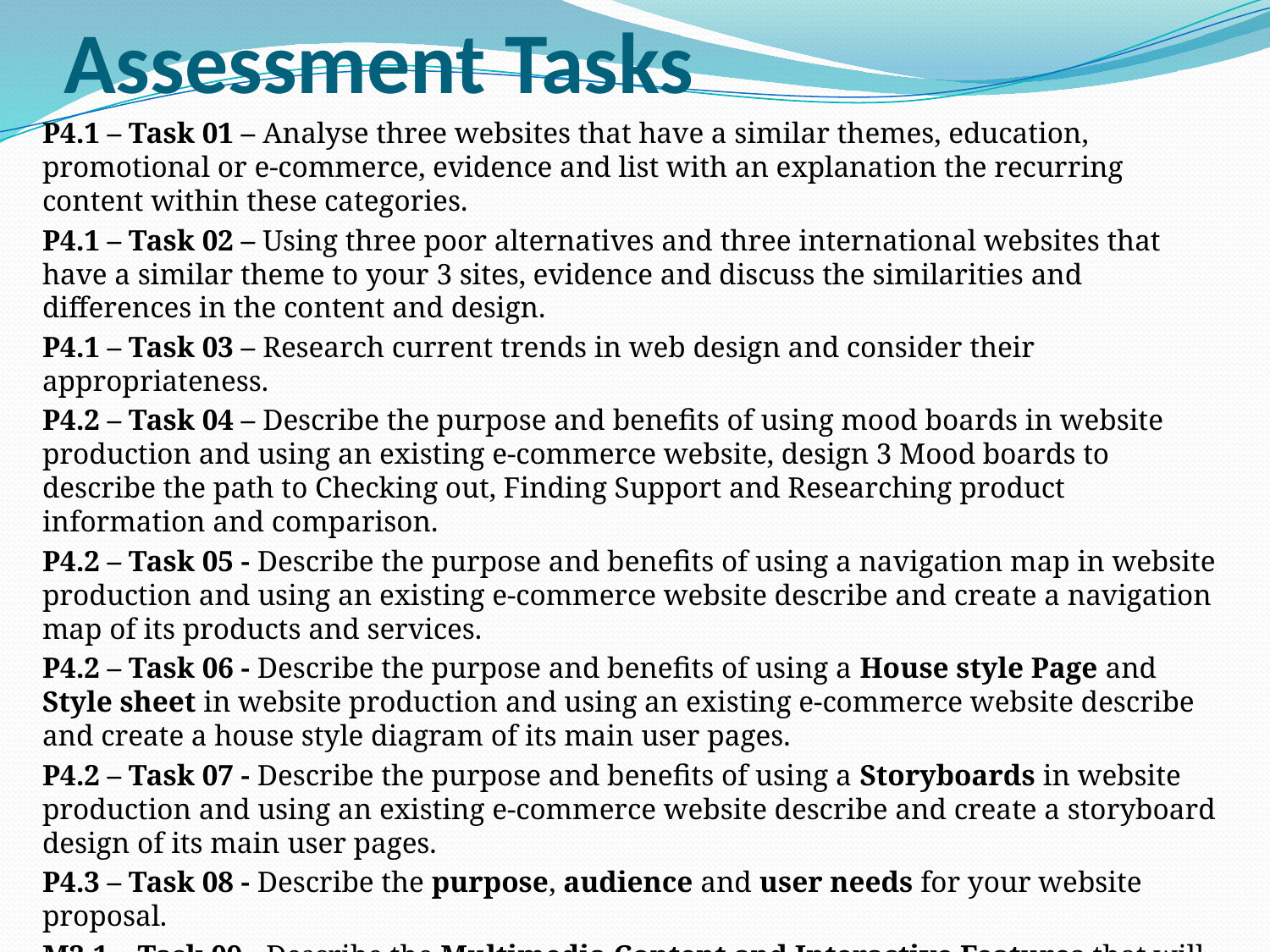

# Assessment Tasks
P4.1 – Task 01 – Analyse three websites that have a similar themes, education, promotional or e-commerce, evidence and list with an explanation the recurring content within these categories.
P4.1 – Task 02 – Using three poor alternatives and three international websites that have a similar theme to your 3 sites, evidence and discuss the similarities and differences in the content and design.
P4.1 – Task 03 – Research current trends in web design and consider their appropriateness.
P4.2 – Task 04 – Describe the purpose and benefits of using mood boards in website production and using an existing e-commerce website, design 3 Mood boards to describe the path to Checking out, Finding Support and Researching product information and comparison.
P4.2 – Task 05 - Describe the purpose and benefits of using a navigation map in website production and using an existing e-commerce website describe and create a navigation map of its products and services.
P4.2 – Task 06 - Describe the purpose and benefits of using a House style Page and Style sheet in website production and using an existing e-commerce website describe and create a house style diagram of its main user pages.
P4.2 – Task 07 - Describe the purpose and benefits of using a Storyboards in website production and using an existing e-commerce website describe and create a storyboard design of its main user pages.
P4.3 – Task 08 - Describe the purpose, audience and user needs for your website proposal.
M2.1 – Task 09 - Describe the Multimedia Content and Interactive Features that will need to be included to meet the audience needs and how their inclusion will meet the identified user’s needs.